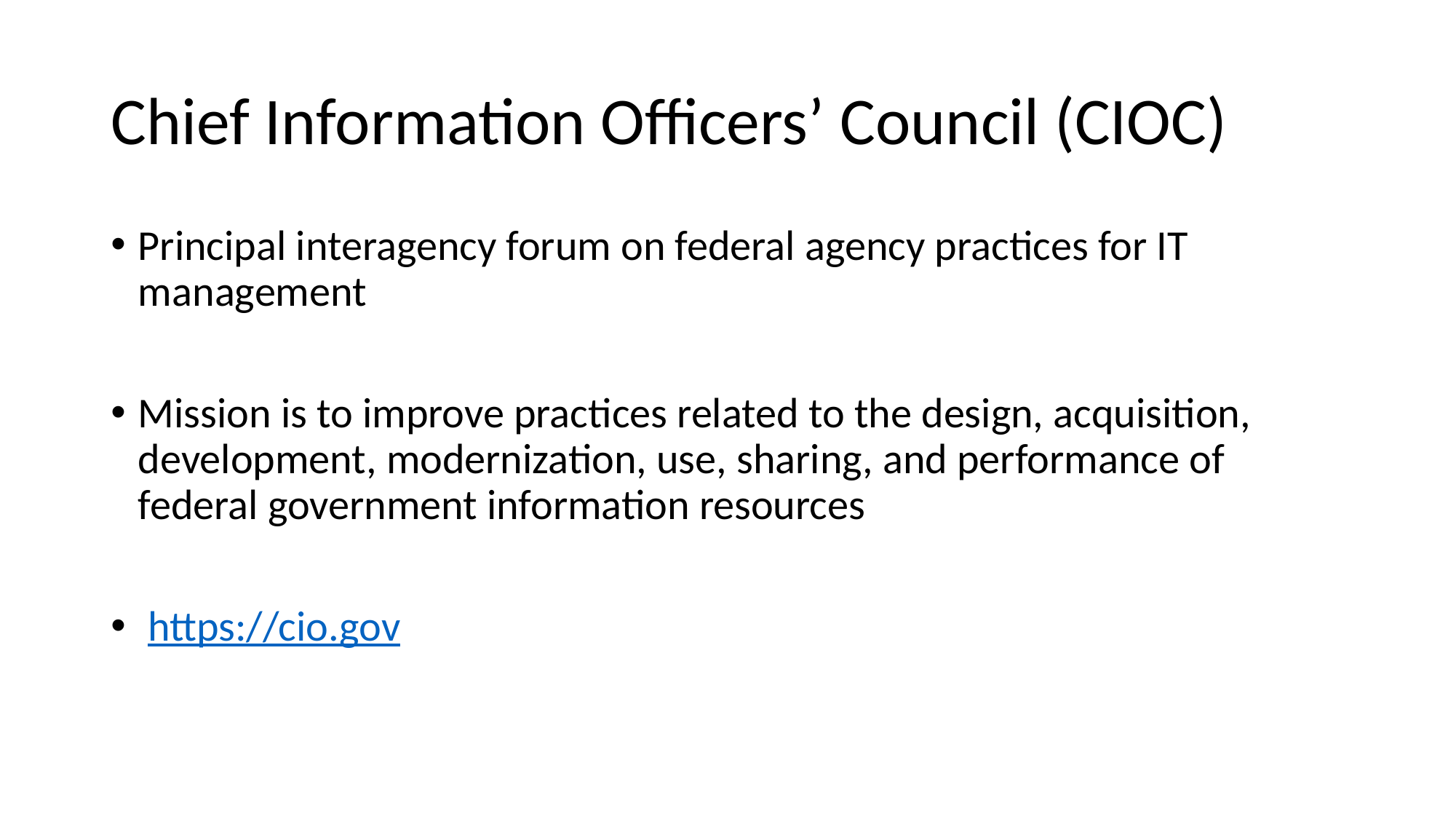

# Chief Information Officers’ Council (CIOC)
Principal interagency forum on federal agency practices for IT management

Mission is to improve practices related to the design, acquisition, development, modernization, use, sharing, and performance of federal government information resources

 https://cio.gov